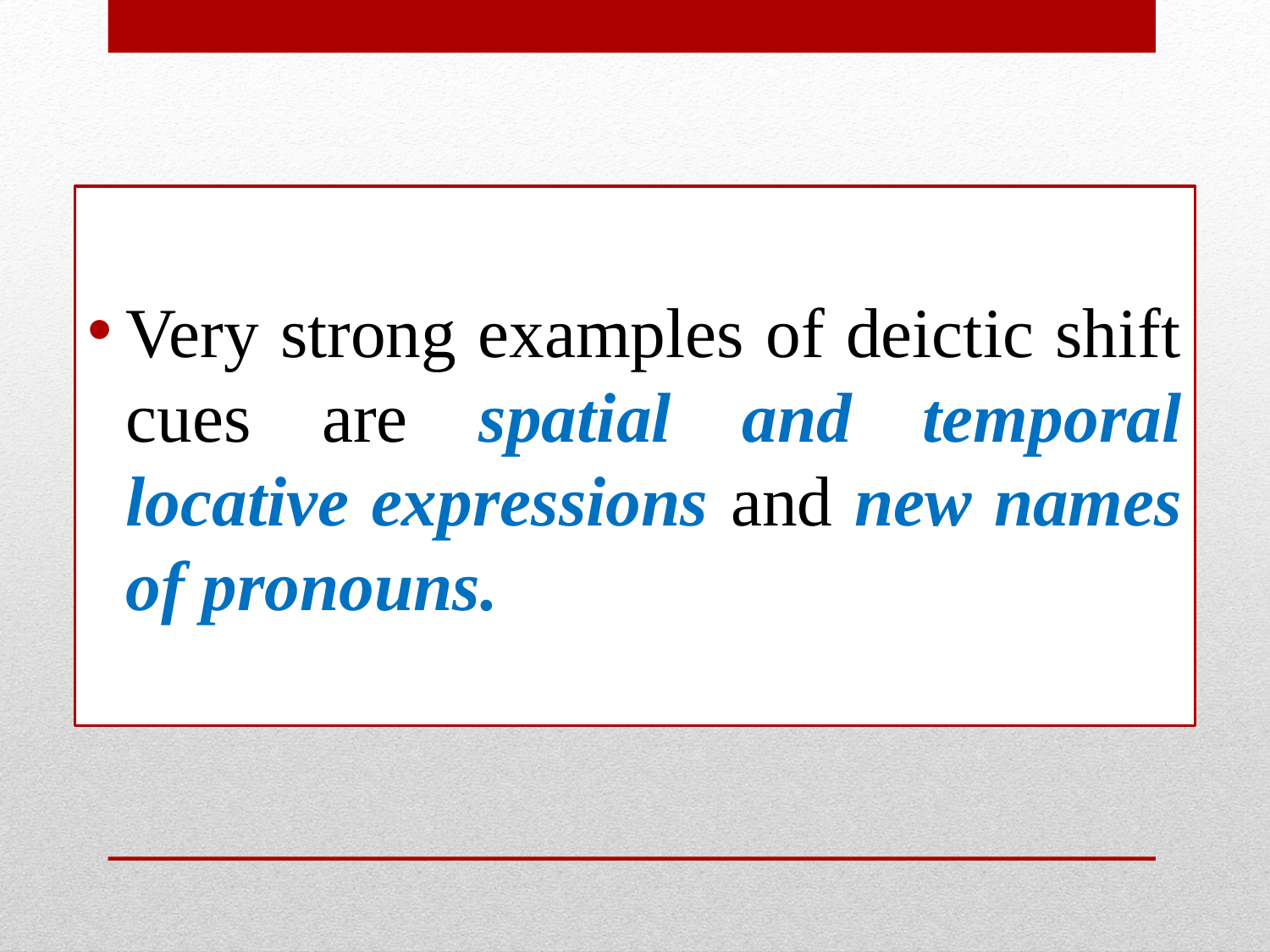

Very strong examples of deictic shift cues are spatial and temporal locative expressions and new names of pronouns.